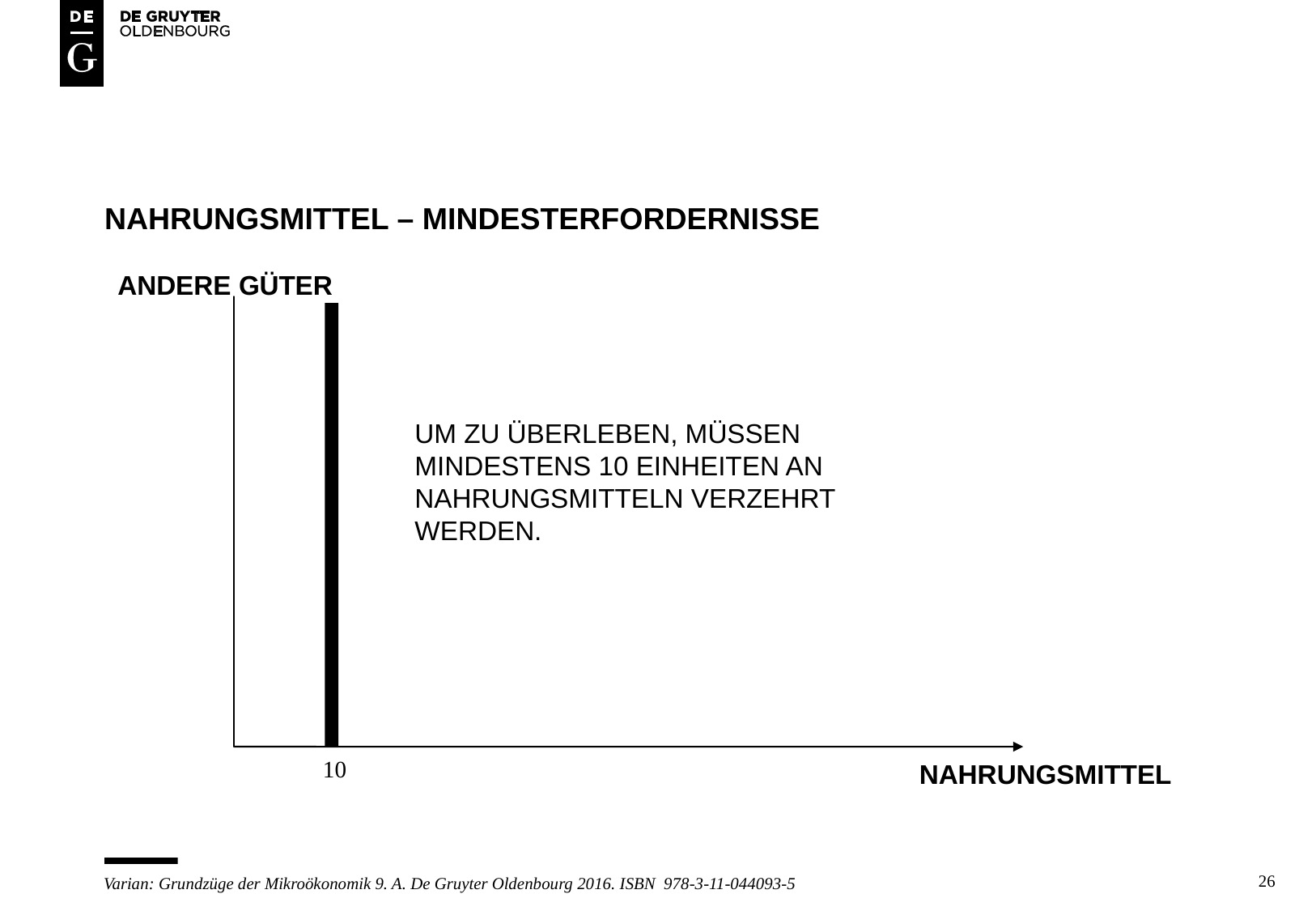

# Nahrungsmittel – Mindesterfordernisse
ANDERE GÜTER

UM ZU ÜBERLEBEN, MÜSSEN MINDESTENS 10 EINHEITEN AN NAHRUNGSMITTELN VERZEHRT WERDEN.

10
NAHRUNGSMITTEL
26
Varian: Grundzüge der Mikroökonomik 9. A. De Gruyter Oldenbourg 2016. ISBN  978-3-11-044093-5